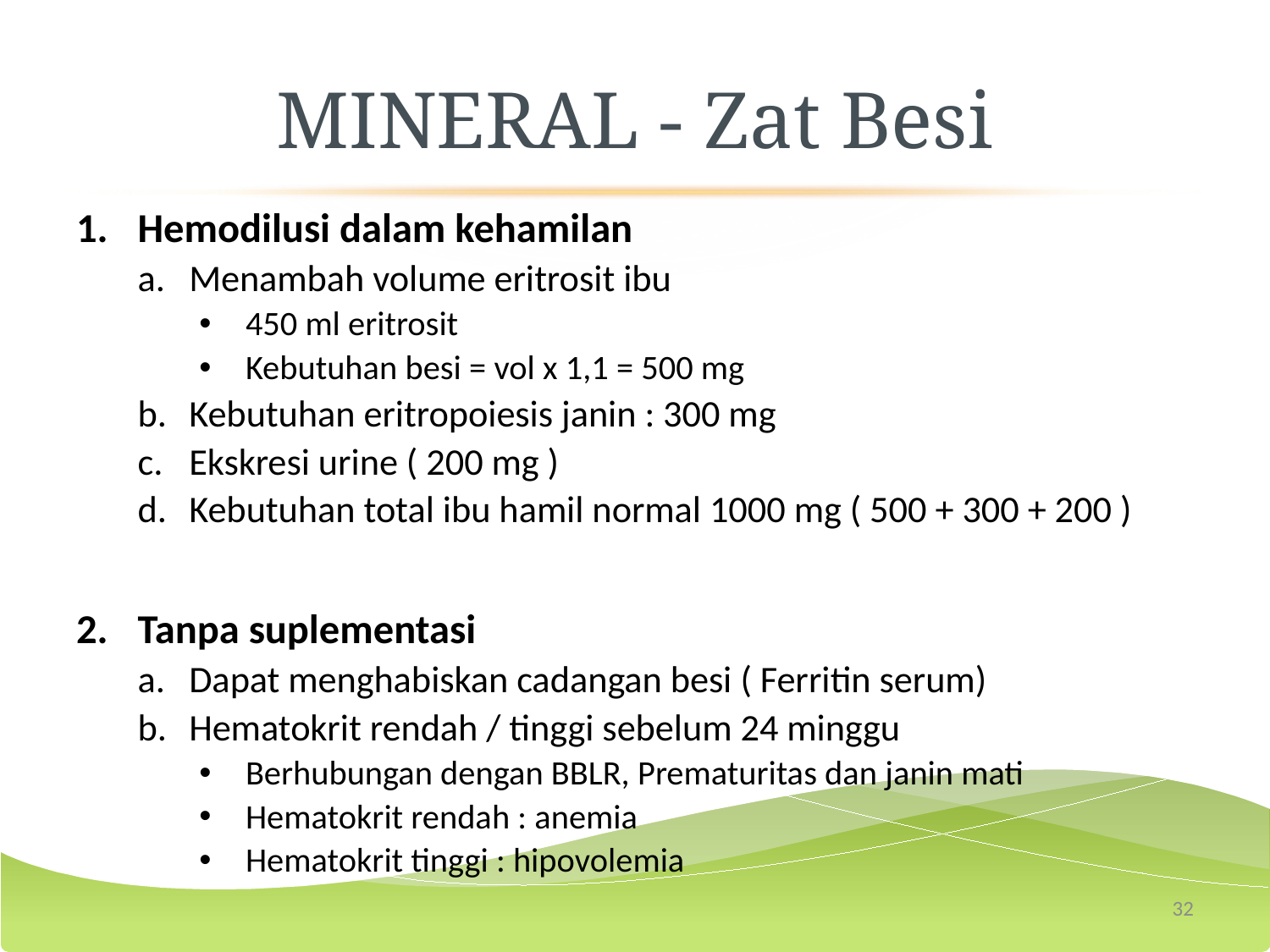

# MINERAL - Zat Besi
Hemodilusi dalam kehamilan
Menambah volume eritrosit ibu
450 ml eritrosit
Kebutuhan besi = vol x 1,1 = 500 mg
Kebutuhan eritropoiesis janin : 300 mg
Ekskresi urine ( 200 mg )
Kebutuhan total ibu hamil normal 1000 mg ( 500 + 300 + 200 )

Tanpa suplementasi
Dapat menghabiskan cadangan besi ( Ferritin serum)
Hematokrit rendah / tinggi sebelum 24 minggu
Berhubungan dengan BBLR, Prematuritas dan janin mati
Hematokrit rendah : anemia
Hematokrit tinggi : hipovolemia

32